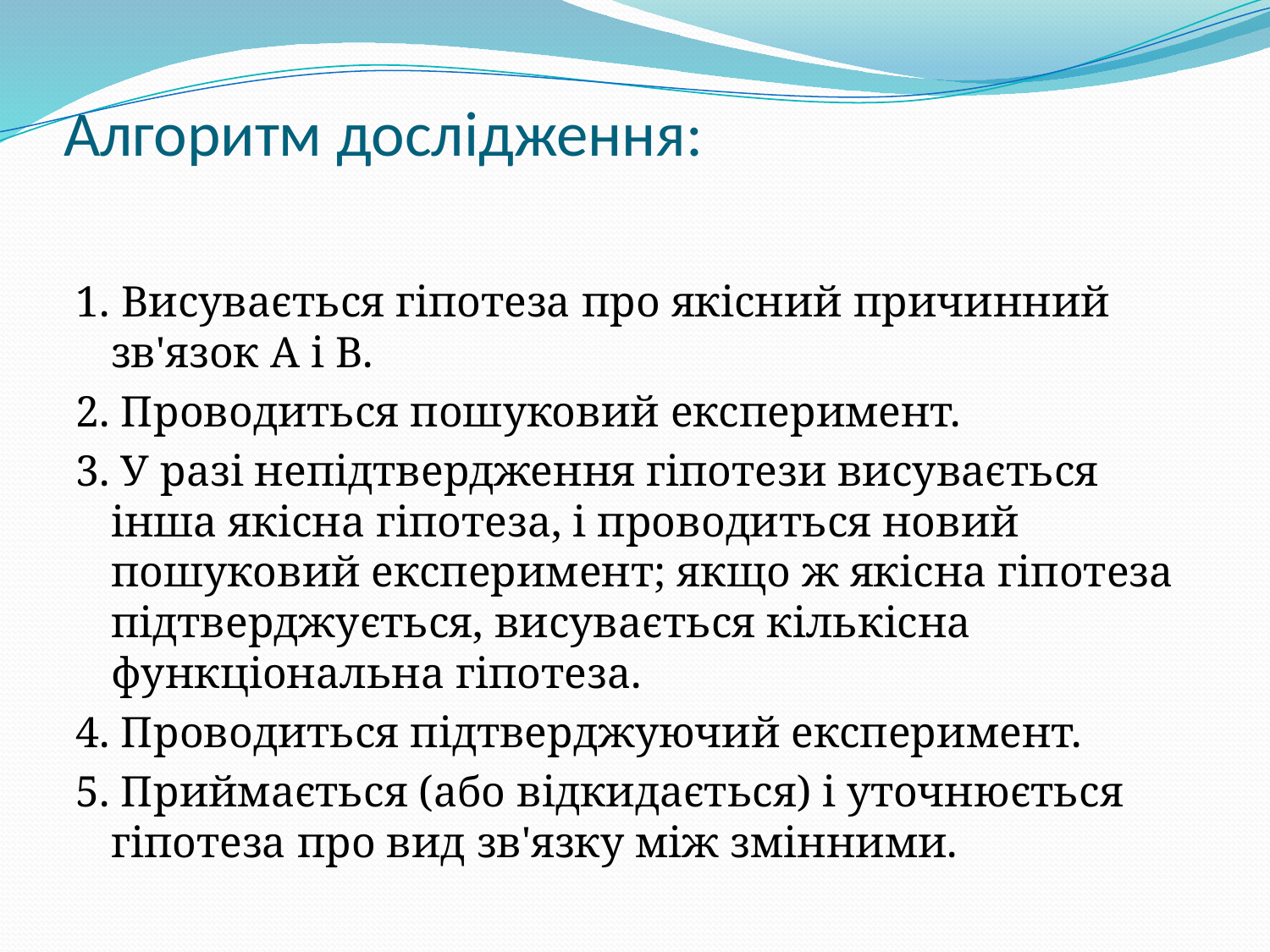

# Алгоритм дослідження:
1. Висувається гіпотеза про якісний причинний зв'язок А і В.
2. Проводиться пошуковий експеримент.
3. У разі непідтвердження гіпотези висувається інша якісна гіпотеза, і проводиться новий пошуковий експеримент; якщо ж якісна гіпотеза підтверджується, висувається кількісна функціональна гіпотеза.
4. Проводиться підтверджуючий експеримент.
5. Приймається (або відкидається) і уточнюється гіпотеза про вид зв'язку між змінними.